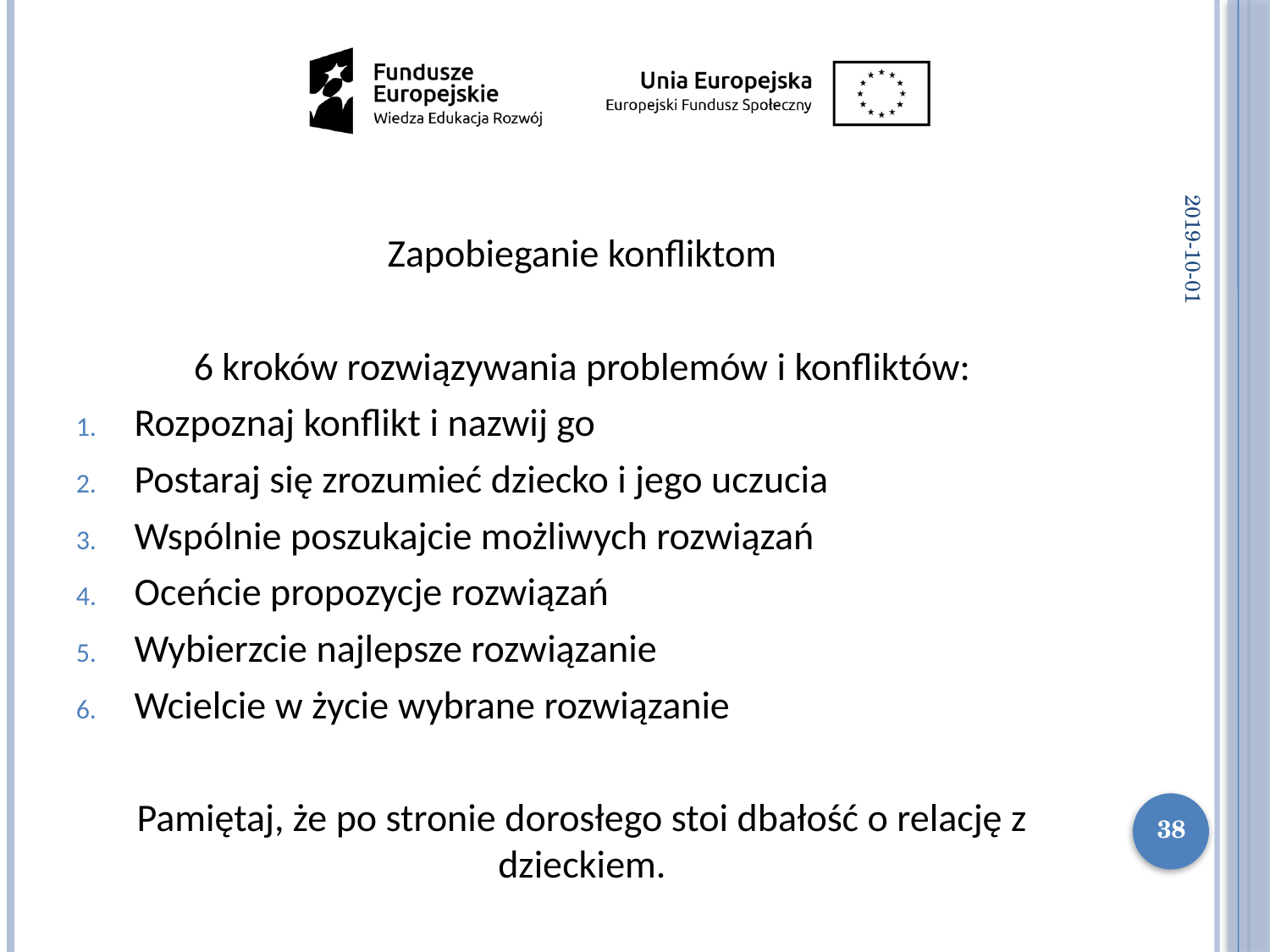

2019-10-01
Zapobieganie konfliktom

6 kroków rozwiązywania problemów i konfliktów:
Rozpoznaj konflikt i nazwij go
Postaraj się zrozumieć dziecko i jego uczucia
Wspólnie poszukajcie możliwych rozwiązań
Oceńcie propozycje rozwiązań
Wybierzcie najlepsze rozwiązanie
Wcielcie w życie wybrane rozwiązanie

Pamiętaj, że po stronie dorosłego stoi dbałość o relację z dzieckiem.

38